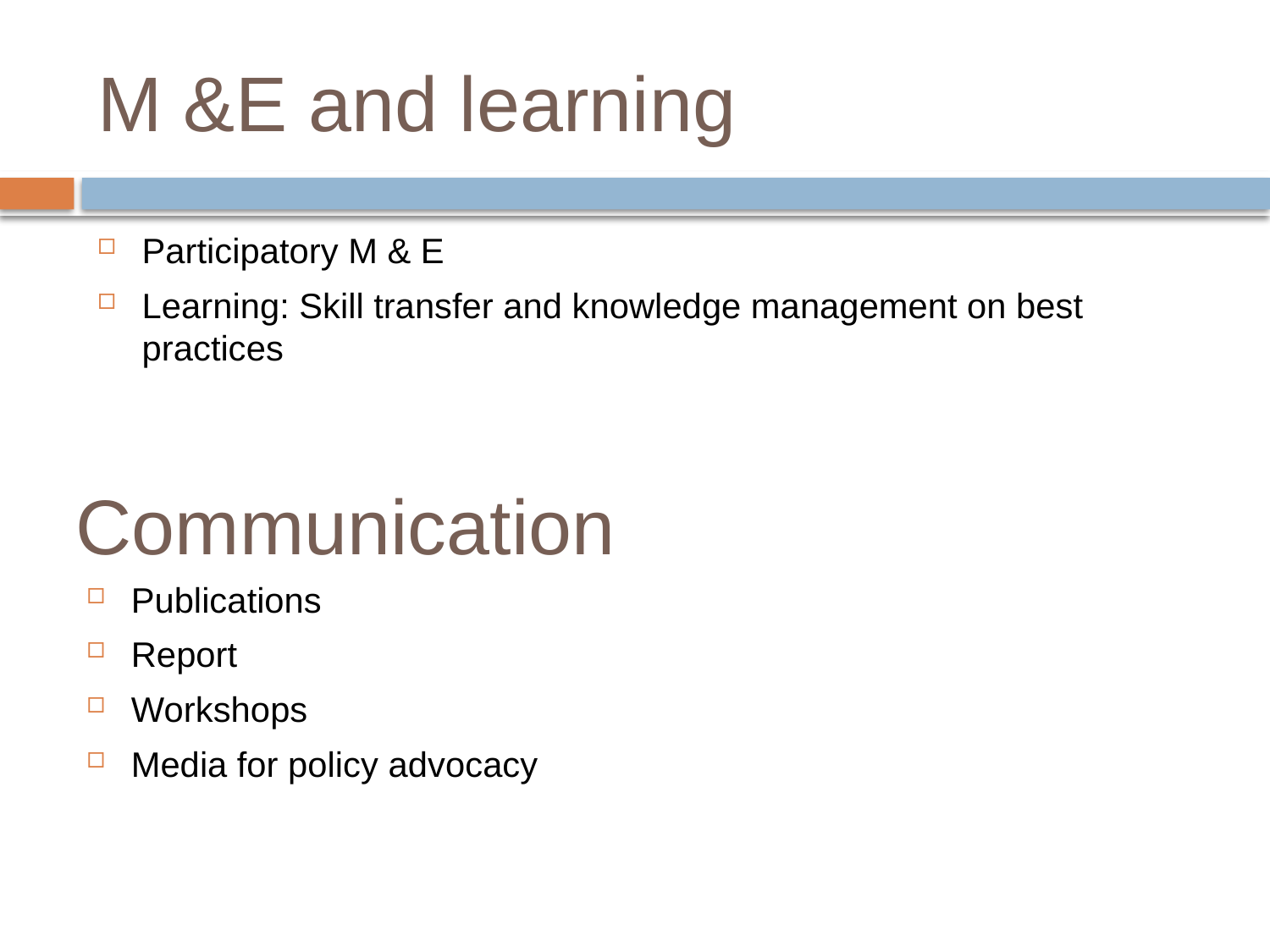

# M &E and learning
Participatory M & E
Learning: Skill transfer and knowledge management on best practices

Communication
Publications
Report
Workshops
Media for policy advocacy